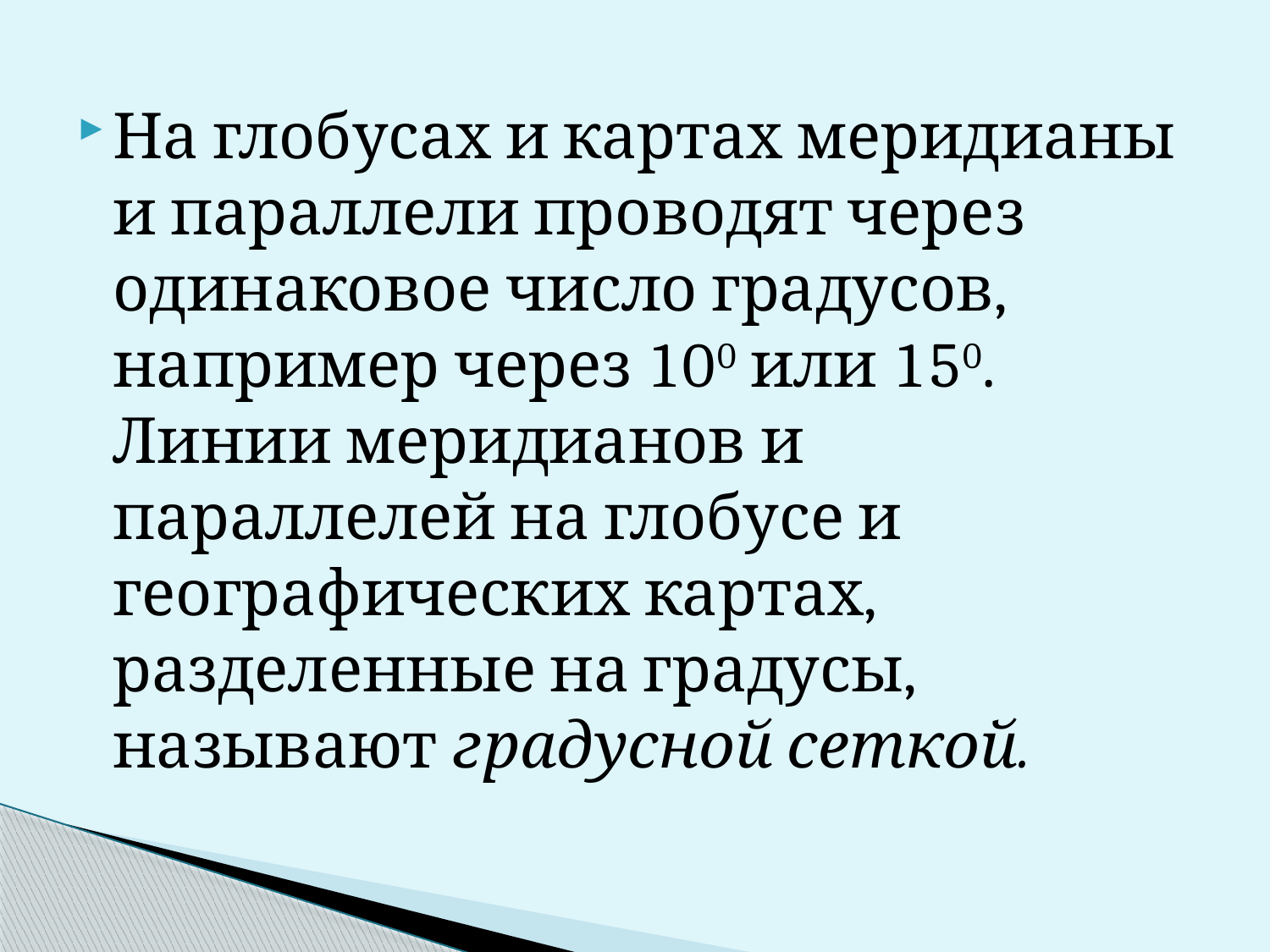

На глобусах и картах меридианы  и параллели проводят через одинаковое число градусов, например через 100 или 150. Линии меридианов и параллелей на глобусе и географических картах, разделенные на градусы, называют градусной сеткой.